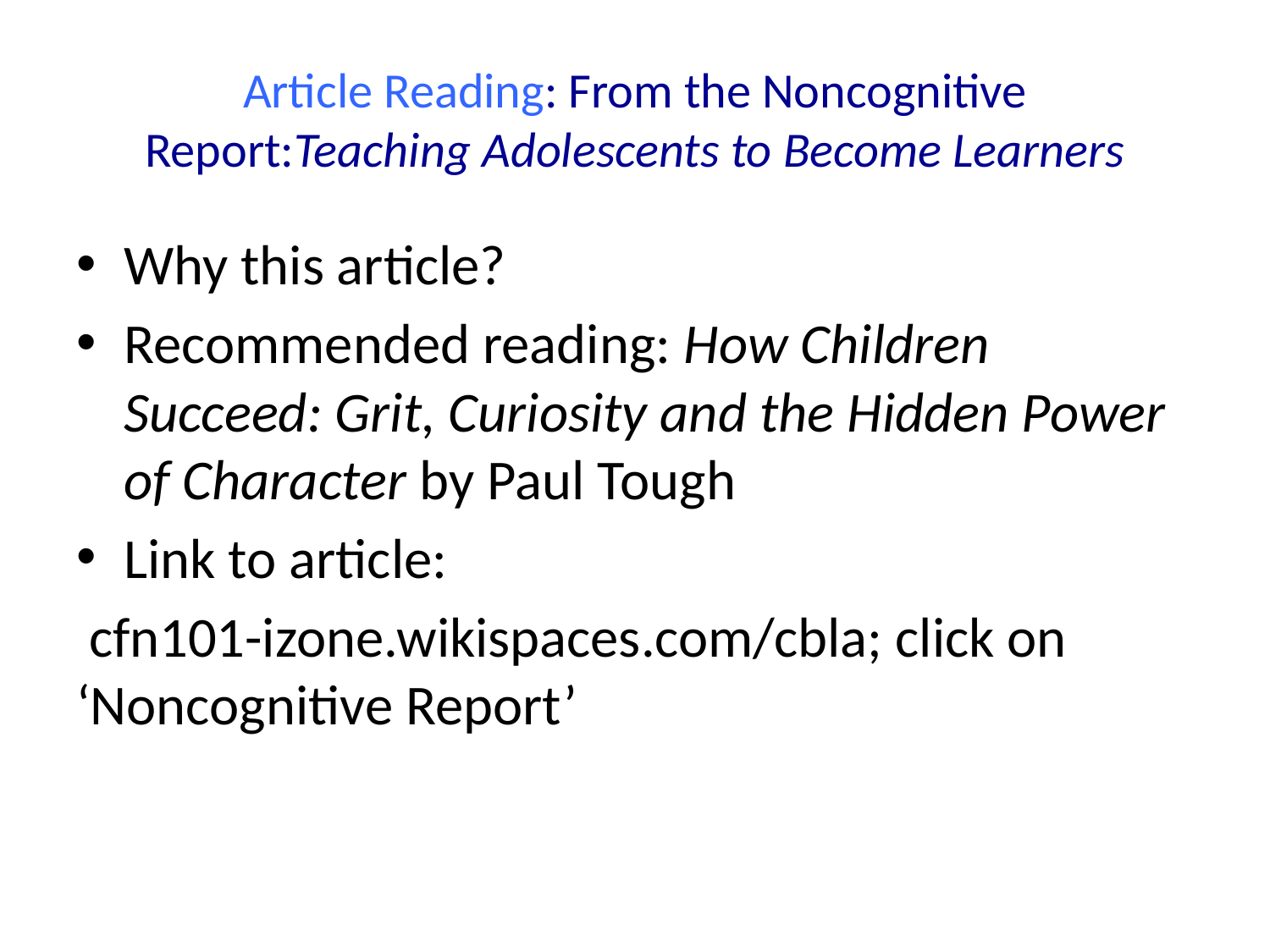

# Article Reading: From the Noncognitive Report:Teaching Adolescents to Become Learners
Why this article?
Recommended reading: How Children Succeed: Grit, Curiosity and the Hidden Power of Character by Paul Tough
Link to article:
 cfn101-izone.wikispaces.com/cbla; click on ‘Noncognitive Report’